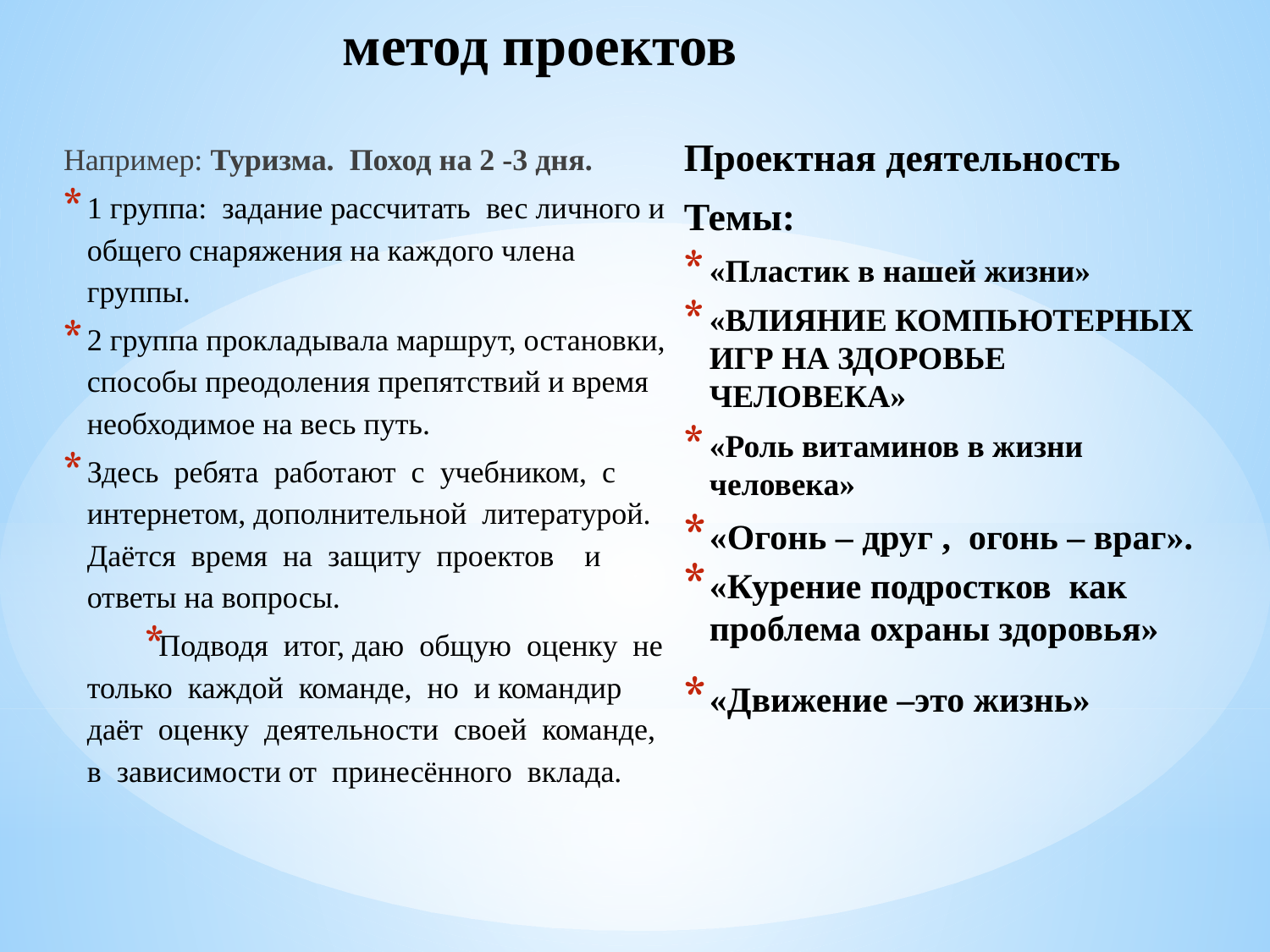

# метод проектов

Например: Туризма.  Поход на 2 -3 дня.
1 группа:  задание рассчитать  вес личного и общего снаряжения на каждого члена группы.
2 группа прокладывала маршрут, остановки, способы преодоления препятствий и время необходимое на весь путь.
Здесь  ребята  работают  с  учебником,  с  интернетом, дополнительной  литературой.  Даётся  время  на  защиту  проектов    и ответы на вопросы.
Подводя  итог, даю  общую  оценку  не  только  каждой  команде,  но  и командир   даёт  оценку  деятельности  своей  команде,  в  зависимости от  принесённого  вклада.

Проектная деятельность
Темы:
«Пластик в нашей жизни»
«Влияние компьютерных игр на здоровье человека»
«Роль витаминов в жизни человека»
«Огонь – друг ,  огонь – враг».
«Курение подростков  как проблема охраны здоровья»
«Движение –это жизнь»